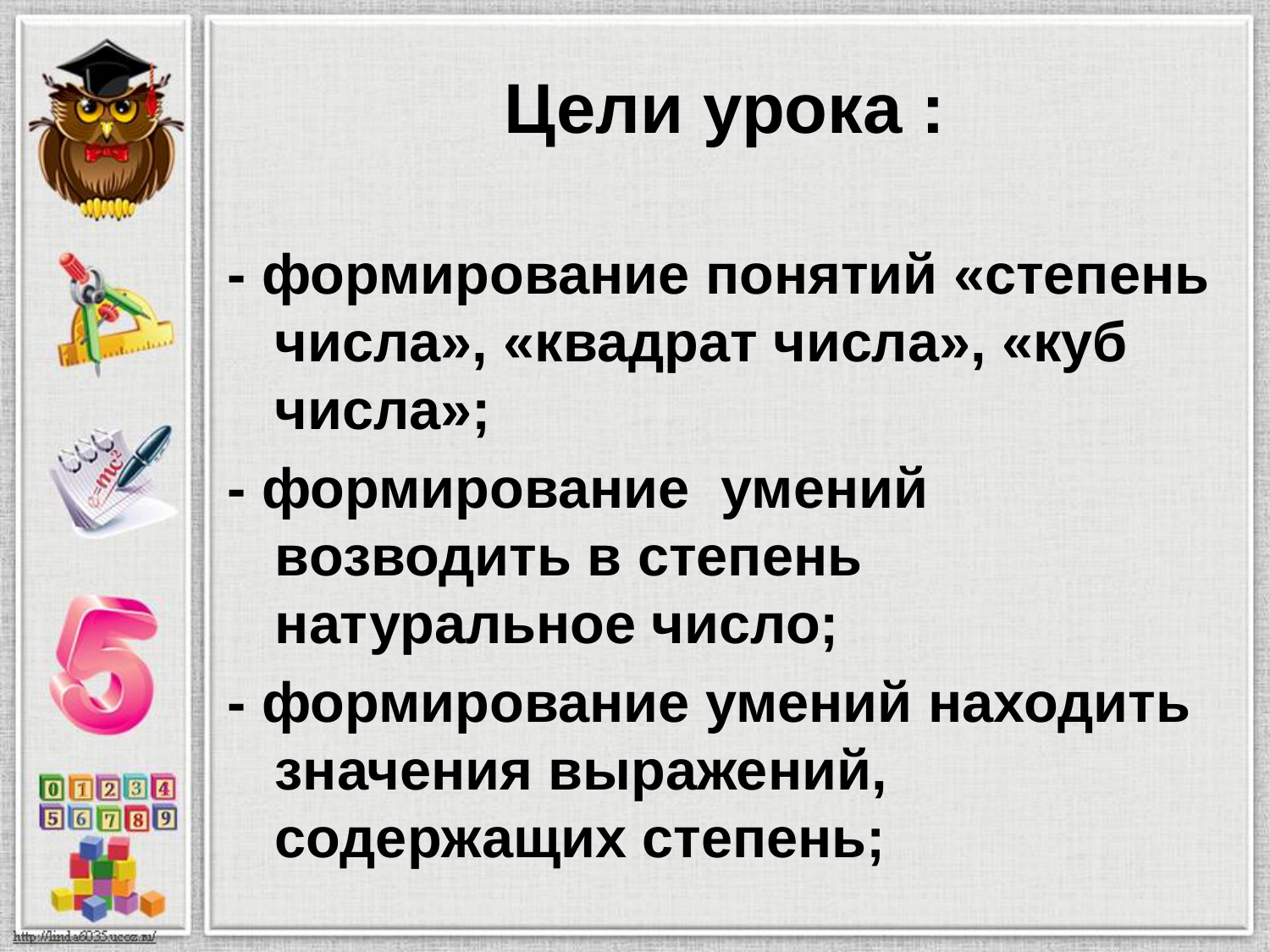

Цели урока :

- формирование понятий «степень числа», «квадрат числа», «куб числа»;
- формирование  умений возводить в степень натуральное число;
- формирование умений находить значения выражений, содержащих степень;